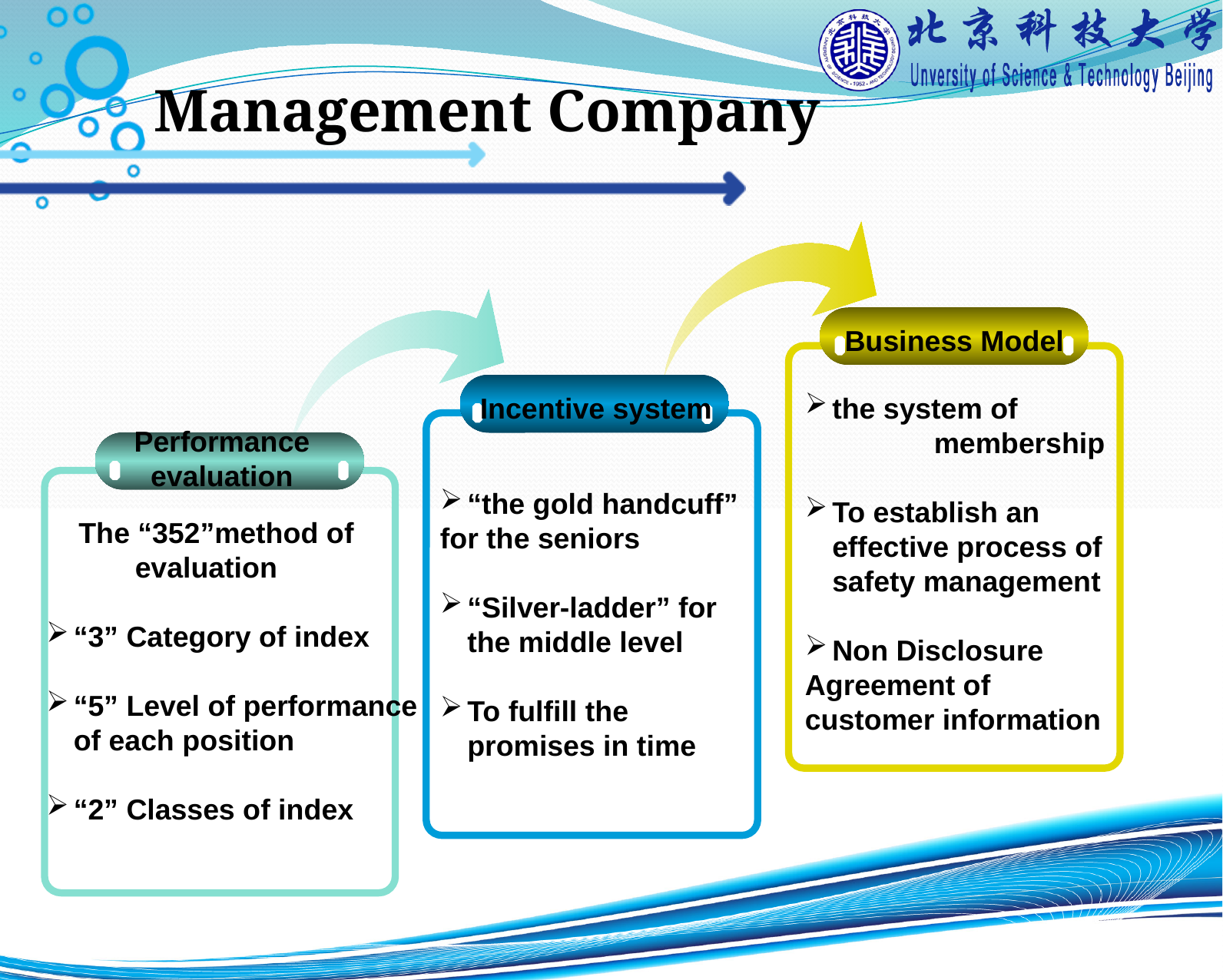

# Management Company

Business Model

Incentive system
the system of
                membership

To establish an effective process of safety management

Non Disclosure
Agreement of customer information

Performance evaluation

    The “352”method of
           evaluation

“3” Category of index

“5” Level of performance of each position

“2” Classes of index

“the gold handcuff”
for the seniors

“Silver-ladder” for the middle level

To fulfill the promises in time